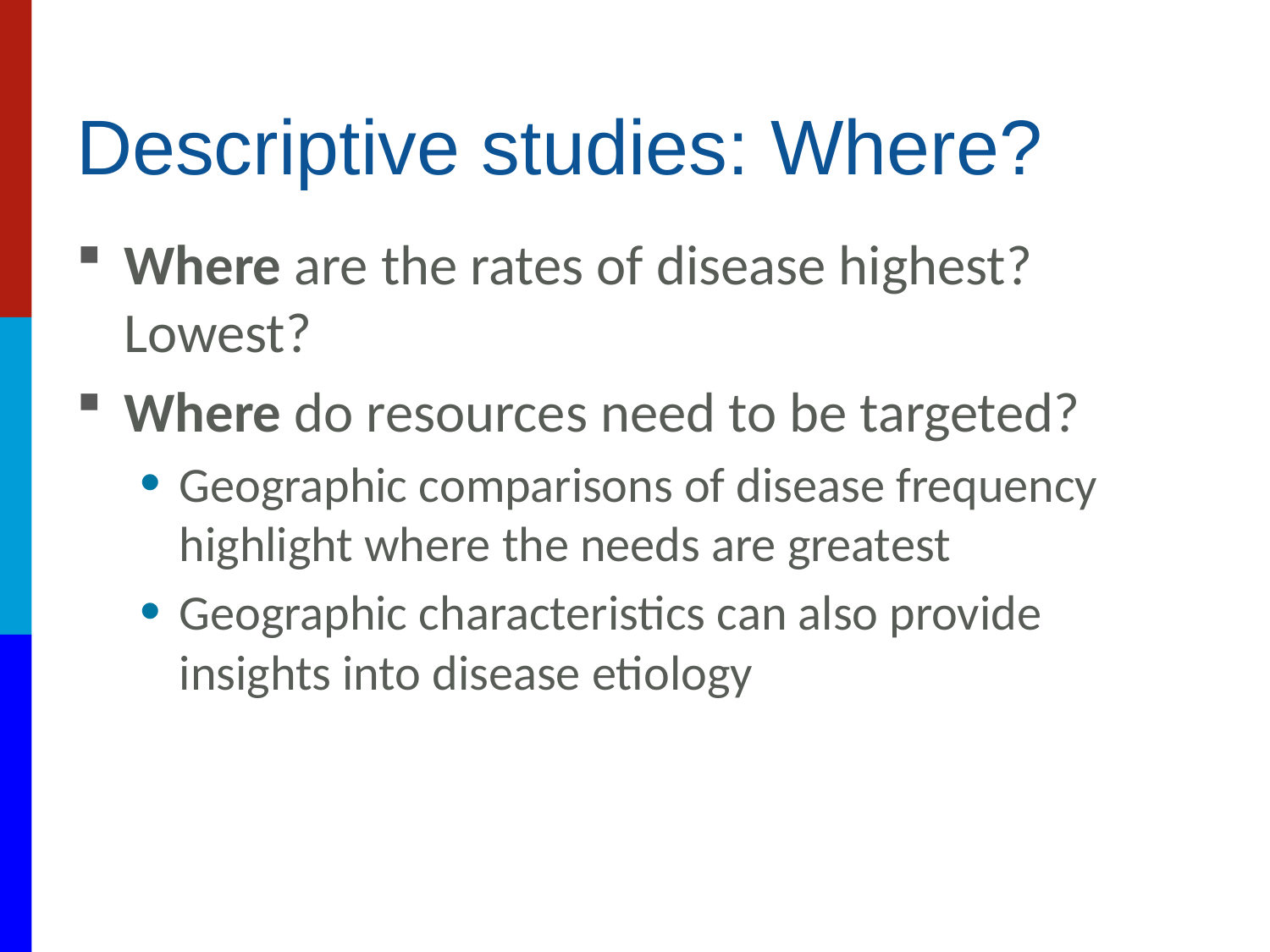

# Descriptive studies: Where?
Where are the rates of disease highest? Lowest?
Where do resources need to be targeted?
Geographic comparisons of disease frequency highlight where the needs are greatest
Geographic characteristics can also provide insights into disease etiology